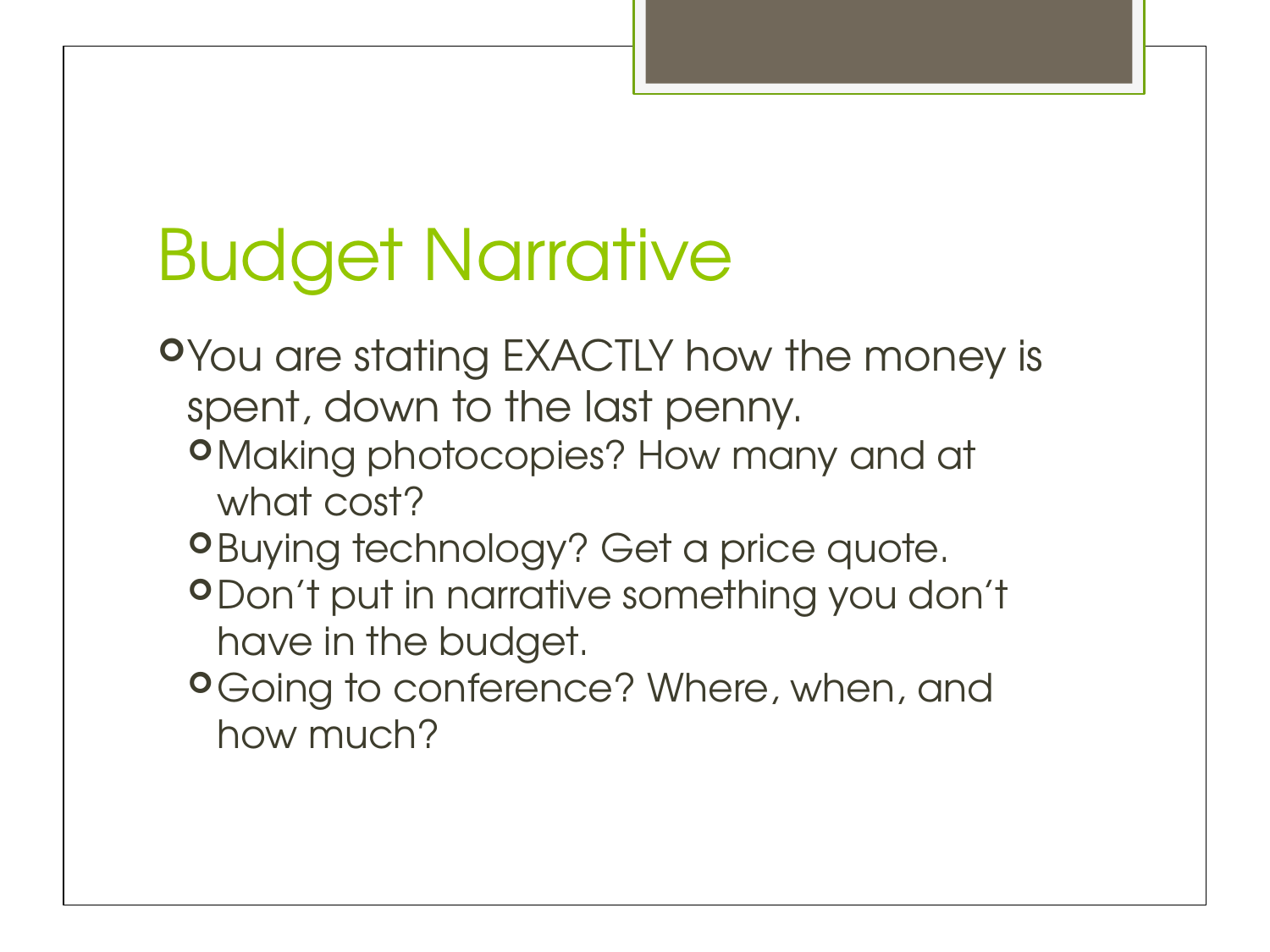

Budget Narrative
You are stating EXACTLY how the money is spent, down to the last penny.
Making photocopies? How many and at what cost?
Buying technology? Get a price quote.
Don’t put in narrative something you don’t have in the budget.
Going to conference? Where, when, and how much?